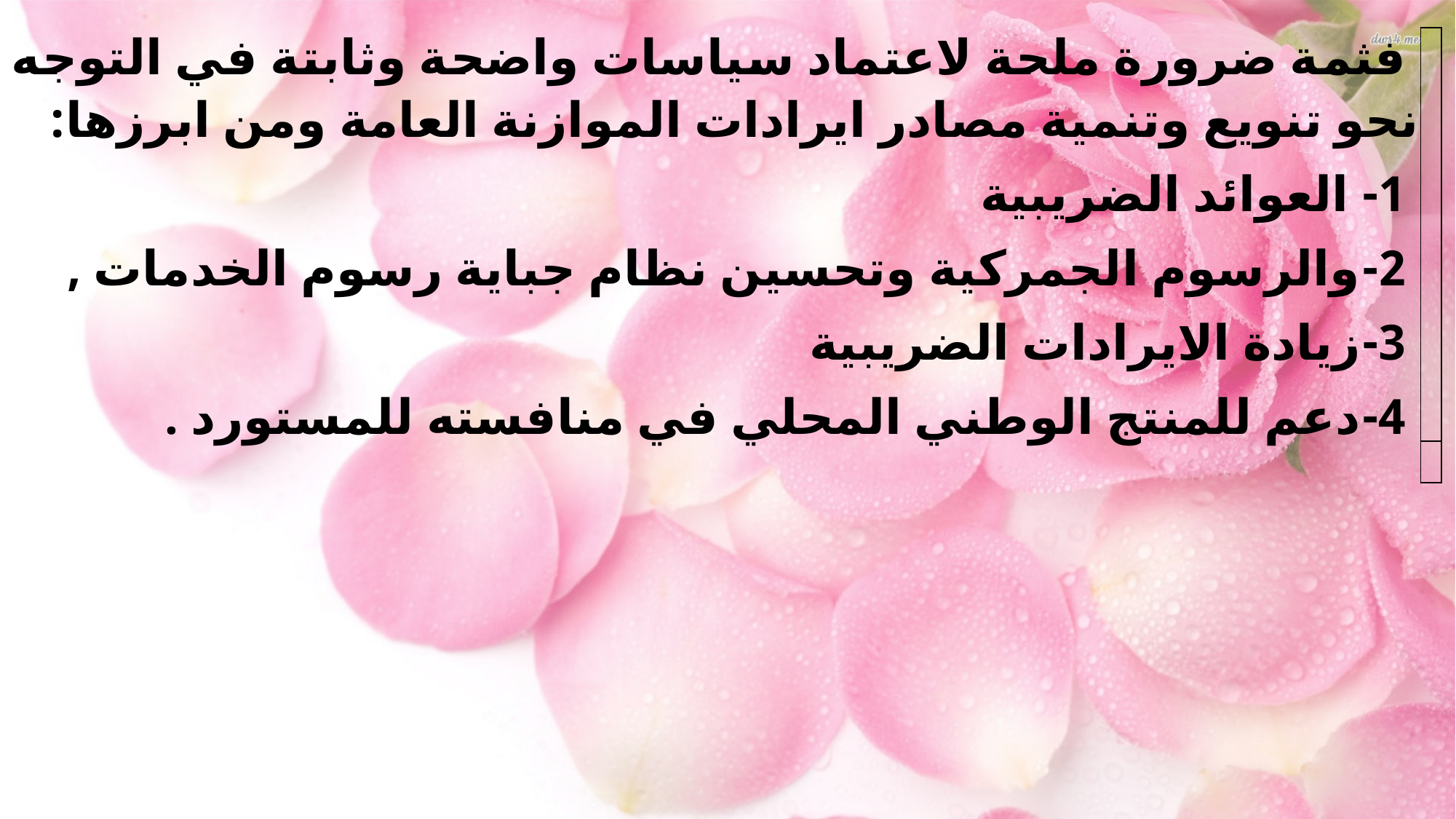

فثمة ضرورة ملحة لاعتماد سياسات واضحة وثابتة في التوجه نحو تنويع وتنمية مصادر ايرادات الموازنة العامة ومن ابرزها:
1- العوائد الضريبية
2-والرسوم الجمركية وتحسين نظام جباية رسوم الخدمات ,
3-زيادة الايرادات الضريبية
4-دعم للمنتج الوطني المحلي في منافسته للمستورد .
|  |
| --- |
|  |